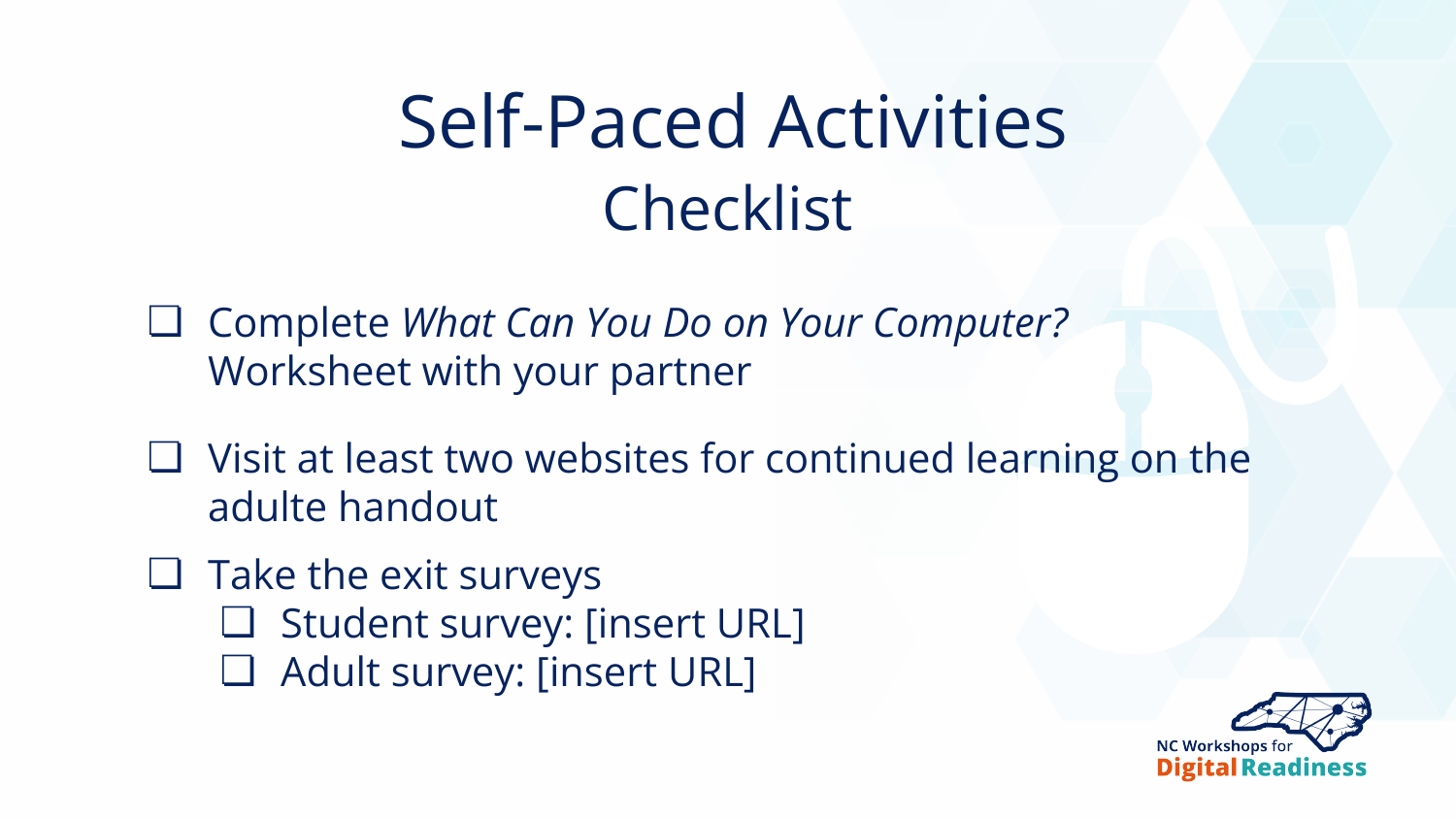

# Self-Paced Activities
Checklist
Complete What Can You Do on Your Computer? Worksheet with your partner

Visit at least two websites for continued learning on the adulte handout

Take the exit surveys
Student survey: [insert URL]
Adult survey: [insert URL]